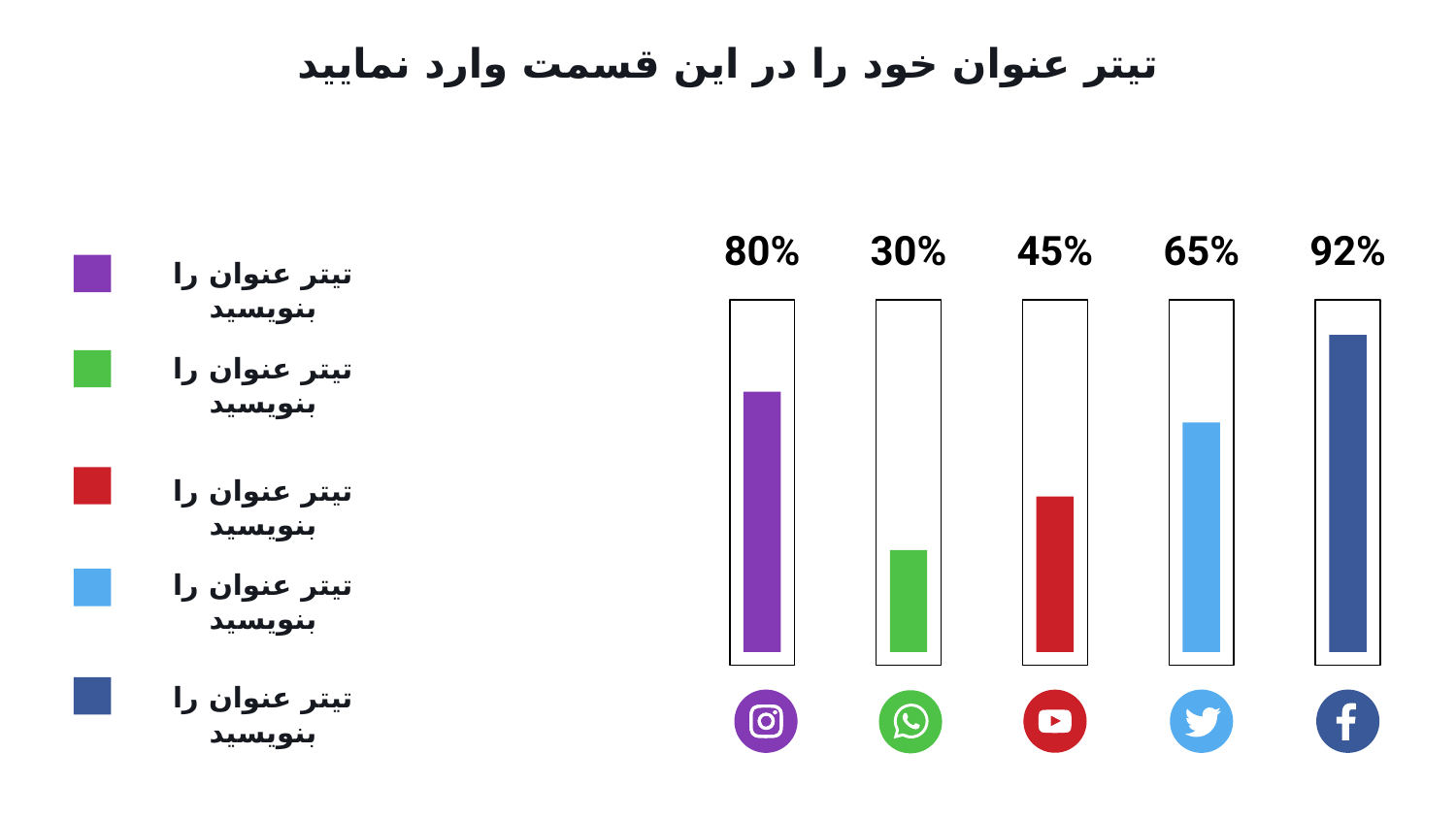

تیتر عنوان خود را در این قسمت وارد نمایید
80%
30%
45%
65%
92%
تیتر عنوان را بنویسید

تیتر عنوان را بنویسید

تیتر عنوان را بنویسید

تیتر عنوان را بنویسید

تیتر عنوان را بنویسید